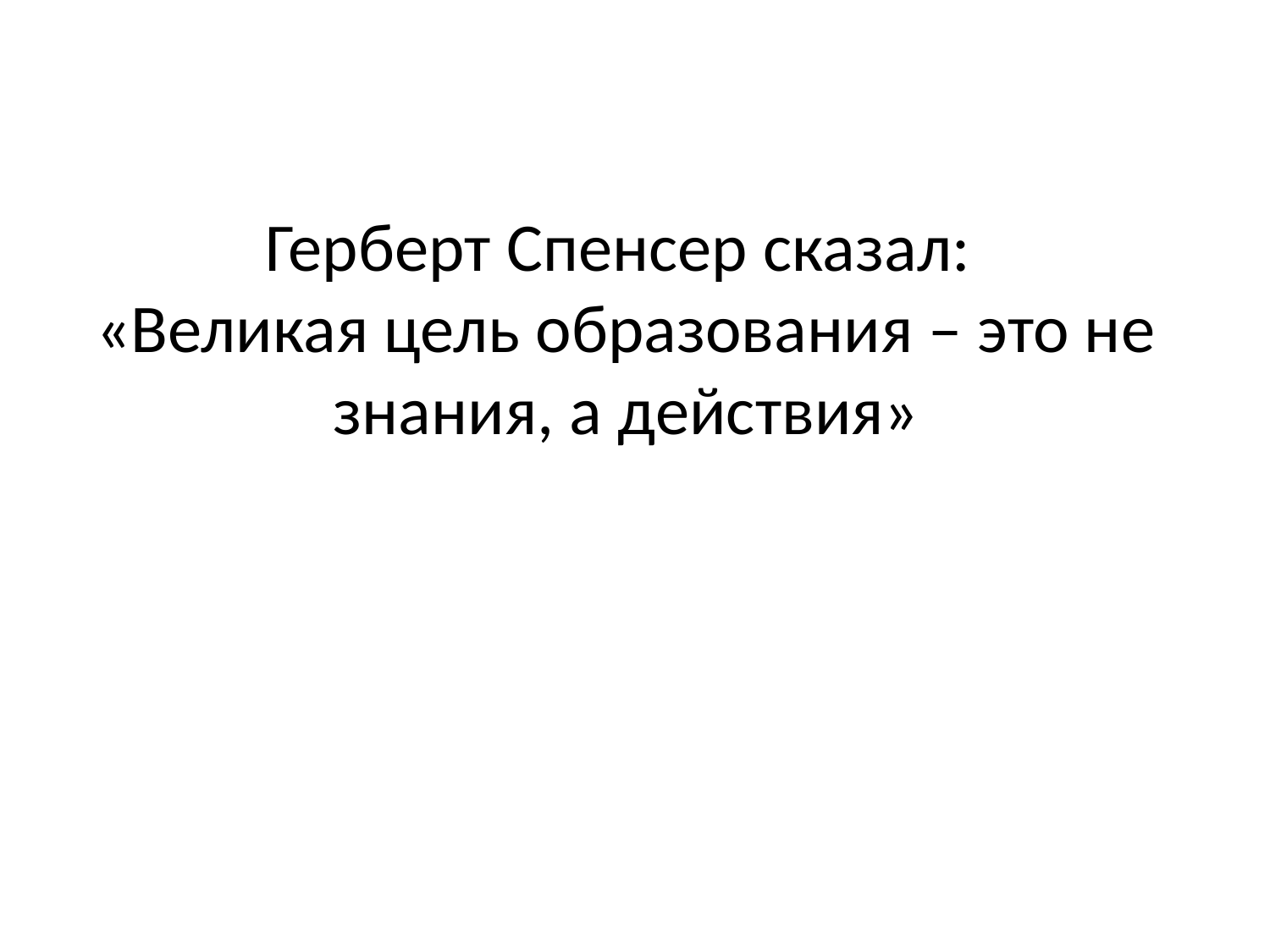

# Герберт Спенсер сказал: «Великая цель образования – это не знания, а действия»